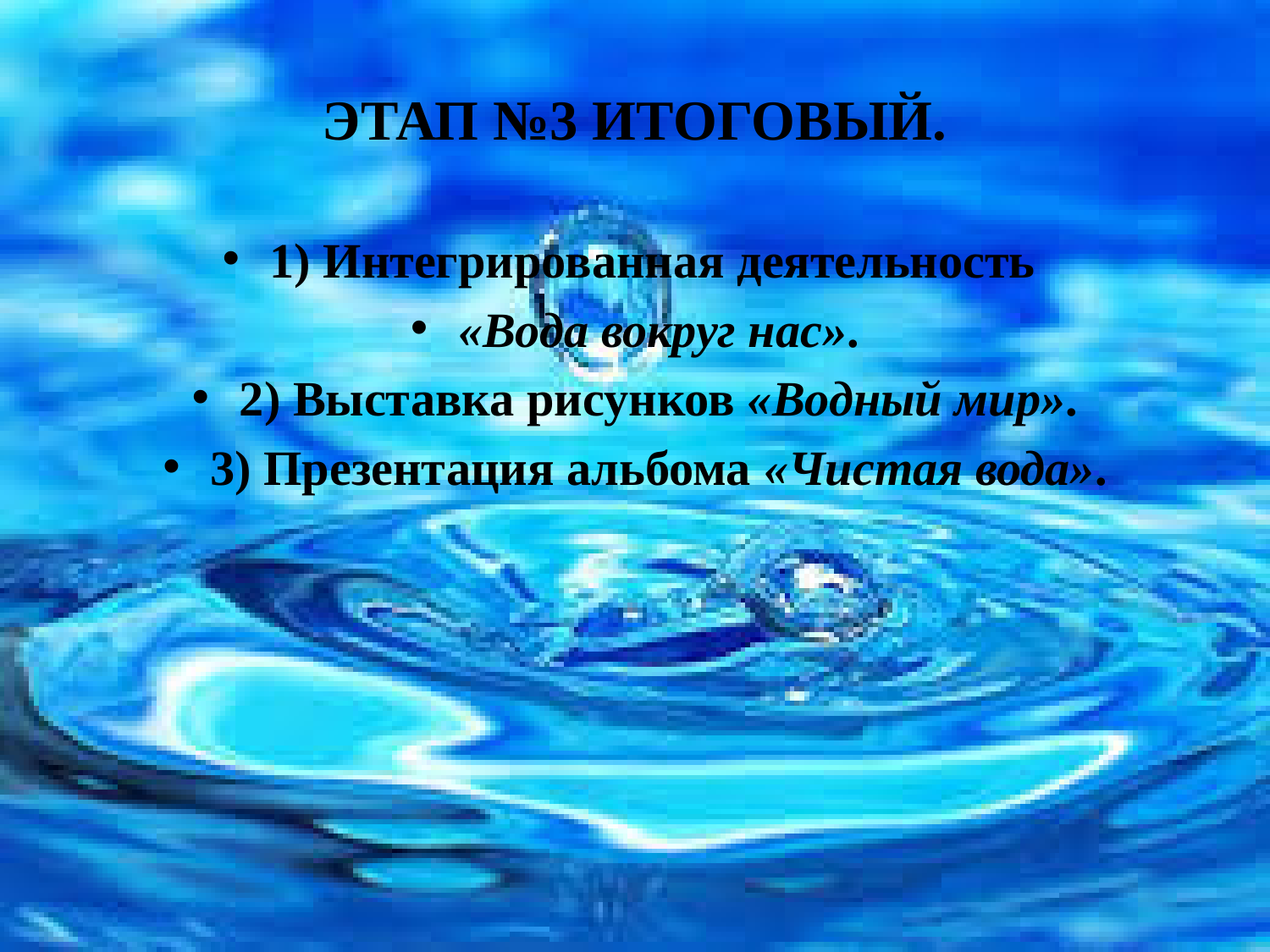

# ЭТАП №3 ИТОГОВЫЙ.
1) Интегрированная деятельность
«Вода вокруг нас».
2) Выставка рисунков «Водный мир».
3) Презентация альбома «Чистая вода».